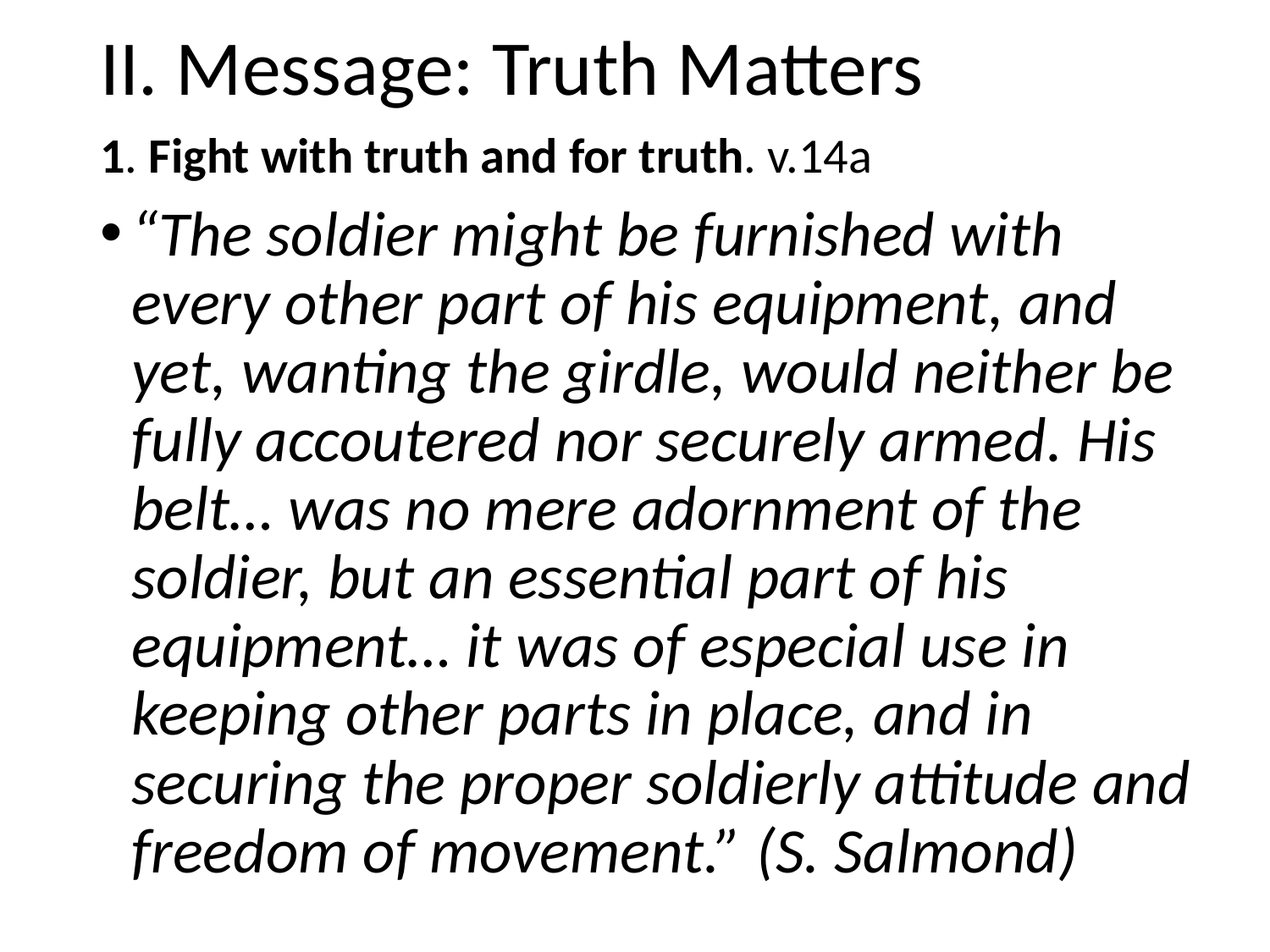

# II. Message: Truth Matters
1. Fight with truth and for truth. v.14a
“The soldier might be furnished with every other part of his equipment, and yet, wanting the girdle, would neither be fully accoutered nor securely armed. His belt… was no mere adornment of the soldier, but an essential part of his equipment… it was of especial use in keeping other parts in place, and in securing the proper soldierly attitude and freedom of movement.” (S. Salmond)